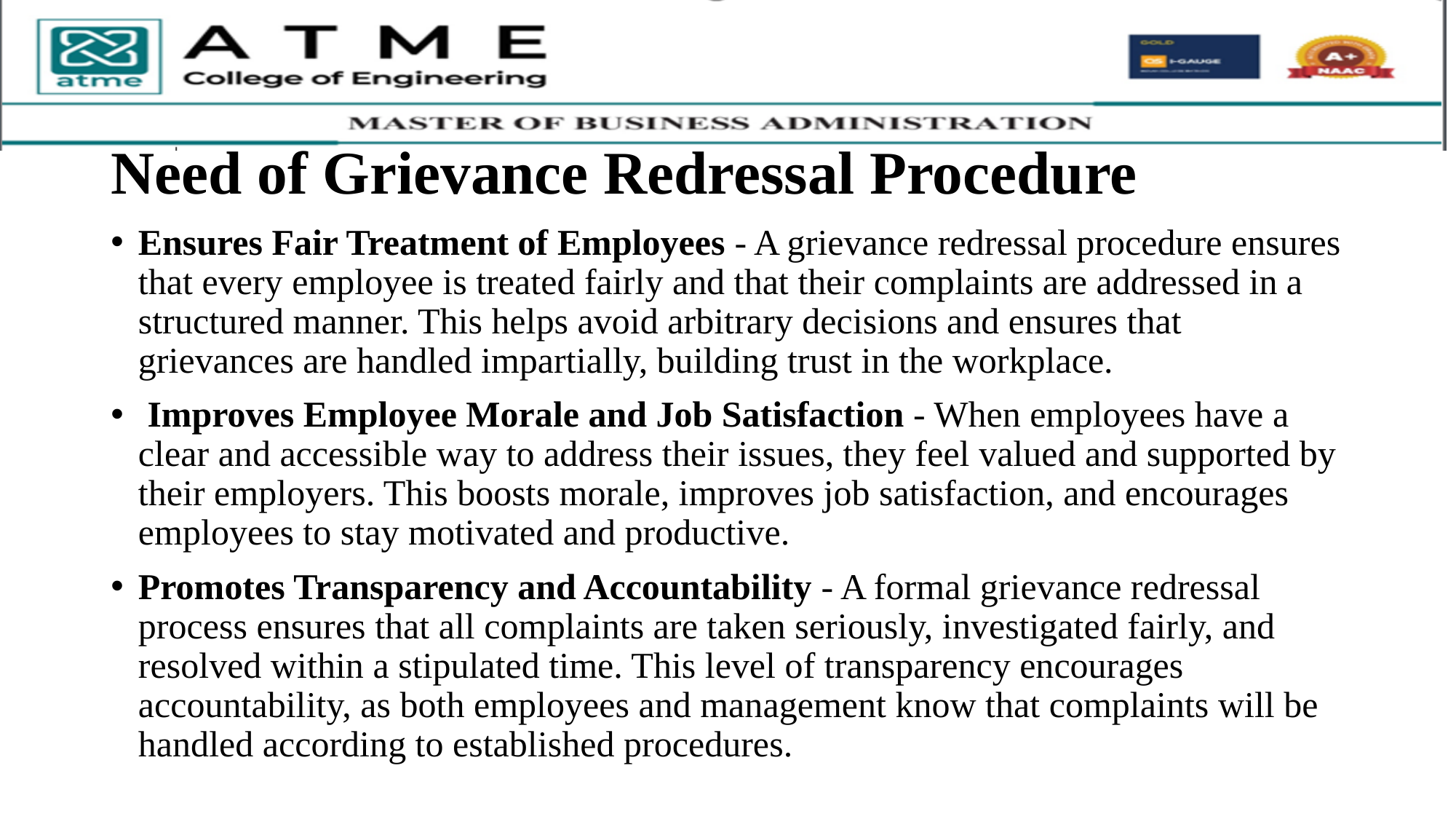

# Need of Grievance Redressal Procedure
Ensures Fair Treatment of Employees - A grievance redressal procedure ensures that every employee is treated fairly and that their complaints are addressed in a structured manner. This helps avoid arbitrary decisions and ensures that grievances are handled impartially, building trust in the workplace.
 Improves Employee Morale and Job Satisfaction - When employees have a clear and accessible way to address their issues, they feel valued and supported by their employers. This boosts morale, improves job satisfaction, and encourages employees to stay motivated and productive.
Promotes Transparency and Accountability - A formal grievance redressal process ensures that all complaints are taken seriously, investigated fairly, and resolved within a stipulated time. This level of transparency encourages accountability, as both employees and management know that complaints will be handled according to established procedures.